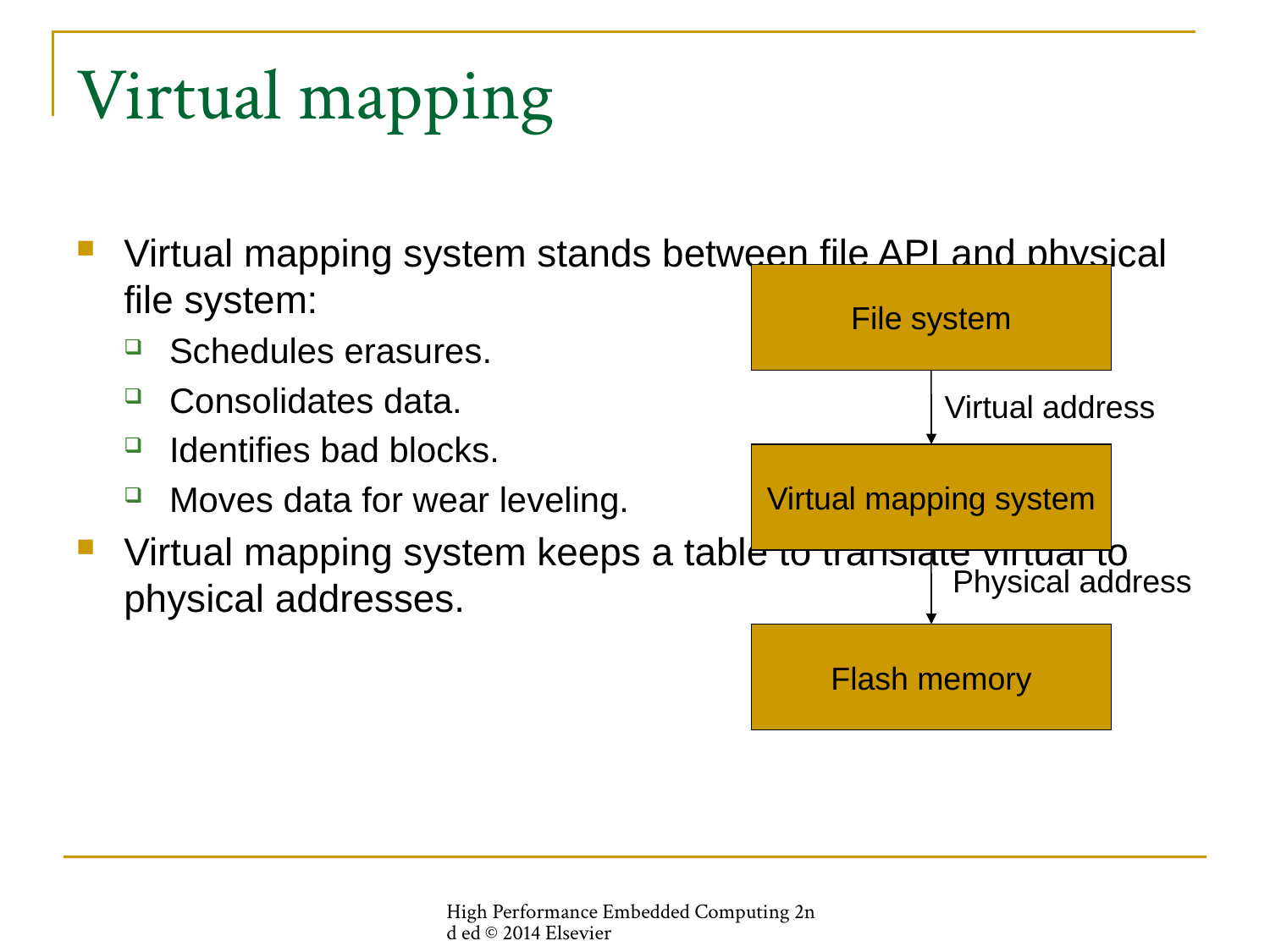

# Virtual mapping
Virtual mapping system stands between file API and physical file system:
Schedules erasures.
Consolidates data.
Identifies bad blocks.
Moves data for wear leveling.
Virtual mapping system keeps a table to translate virtual to physical addresses.
File system

Virtual address
Virtual mapping system

Physical address
Flash memory
High Performance Embedded Computing 2nd ed © 2014 Elsevier